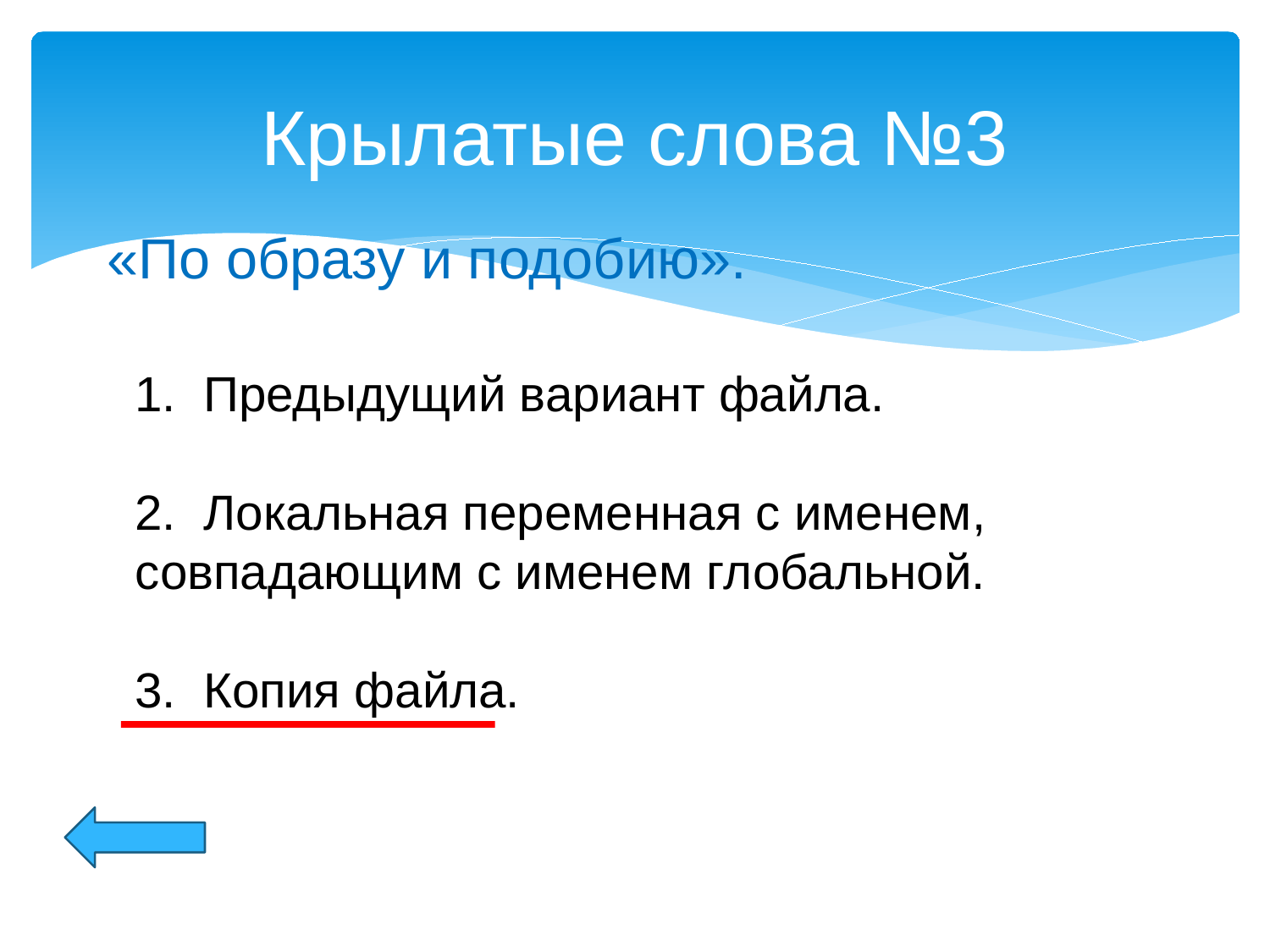

# Крылатые слова №3
«По образу и подобию».
1.  Предыдущий вариант файла.

2.  Локальная переменная с именем, совпадающим с именем глобальной.

3.  Копия файла.